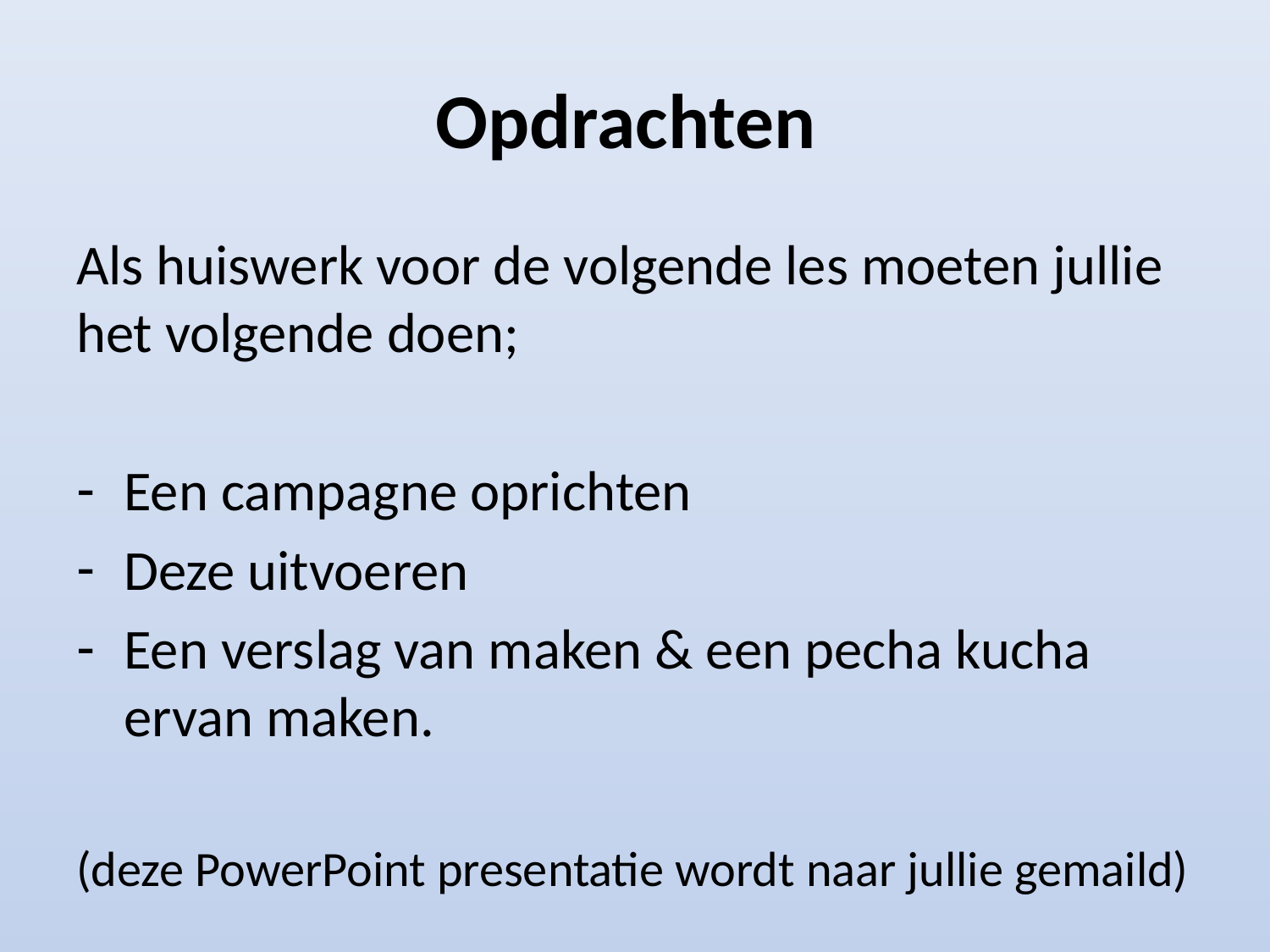

# Opdrachten
Als huiswerk voor de volgende les moeten jullie het volgende doen;

Een campagne oprichten
Deze uitvoeren
Een verslag van maken & een pecha kucha ervan maken.

(deze PowerPoint presentatie wordt naar jullie gemaild)